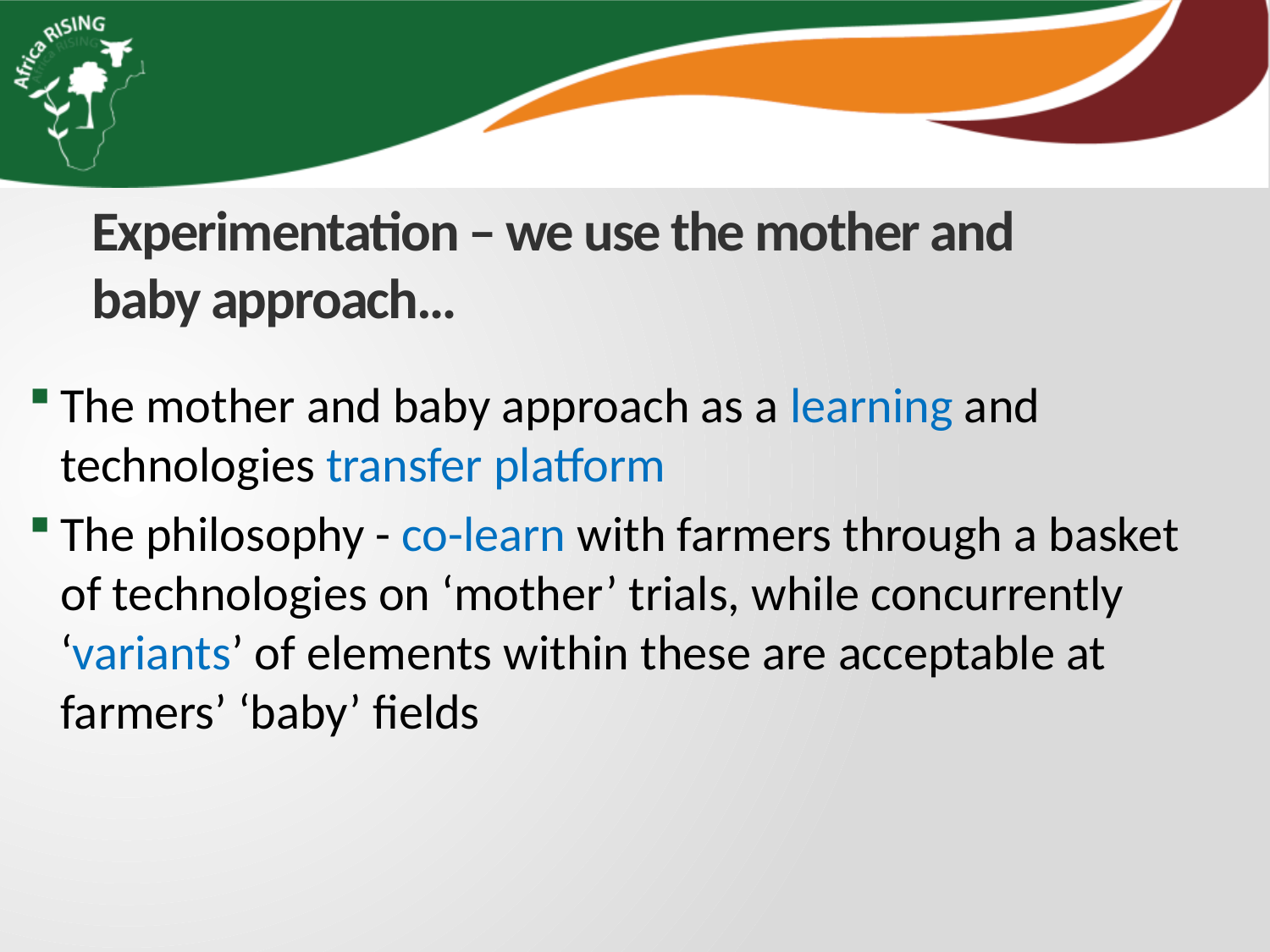

# Experimentation – we use the mother and baby approach…
The mother and baby approach as a learning and technologies transfer platform
The philosophy - co-learn with farmers through a basket of technologies on ‘mother’ trials, while concurrently ‘variants’ of elements within these are acceptable at farmers’ ‘baby’ fields